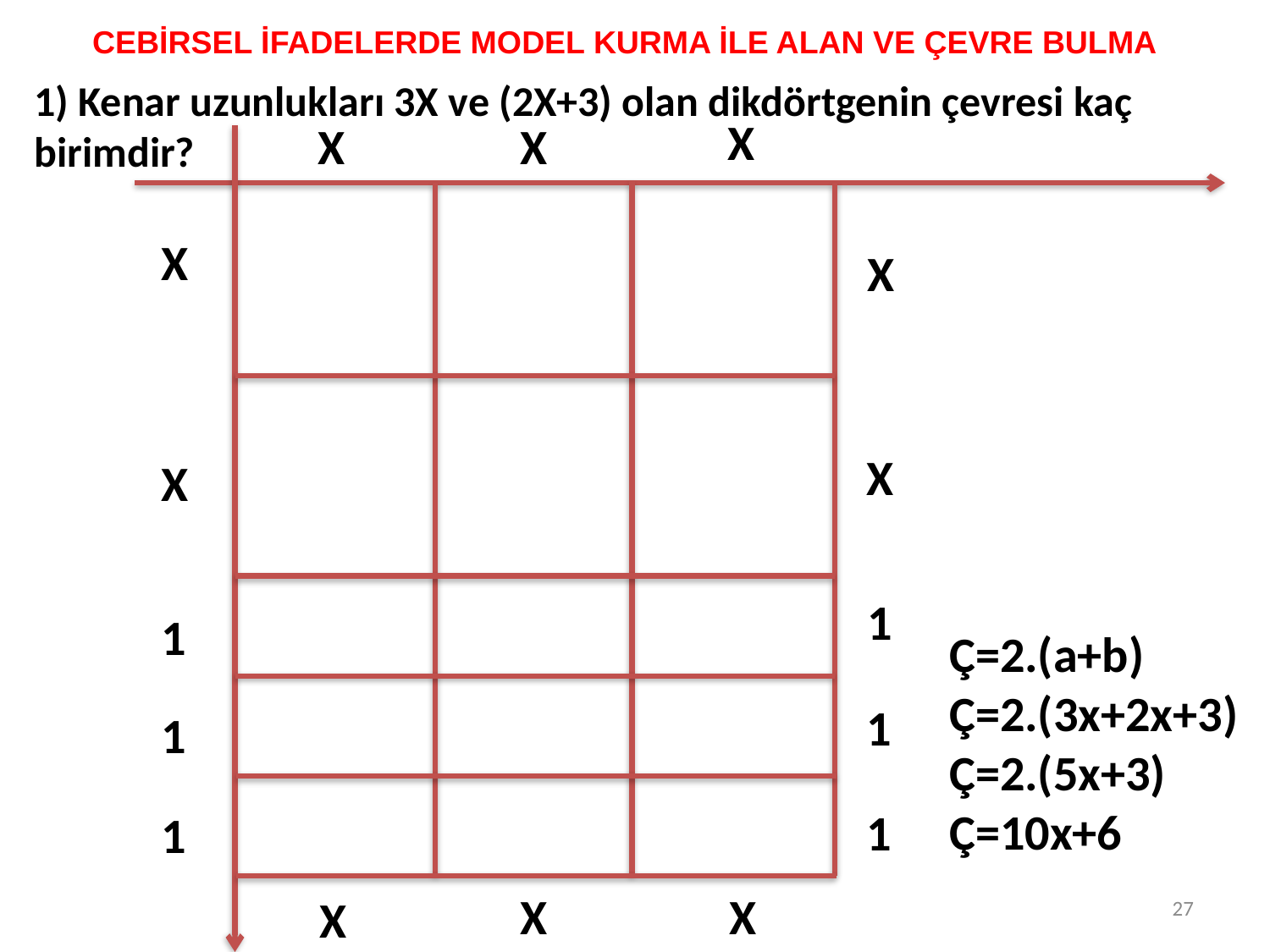

CEBİRSEL İFADELERDE MODEL KURMA İLE ALAN VE ÇEVRE BULMA
1) Kenar uzunlukları 3X ve (2X+3) olan dikdörtgenin çevresi kaç birimdir?
X
X
X
X
X
X
X
1
1
Ç=2.(a+b)
Ç=2.(3x+2x+3)
Ç=2.(5x+3)
Ç=10x+6
1
1
1
1
X
X
27
X